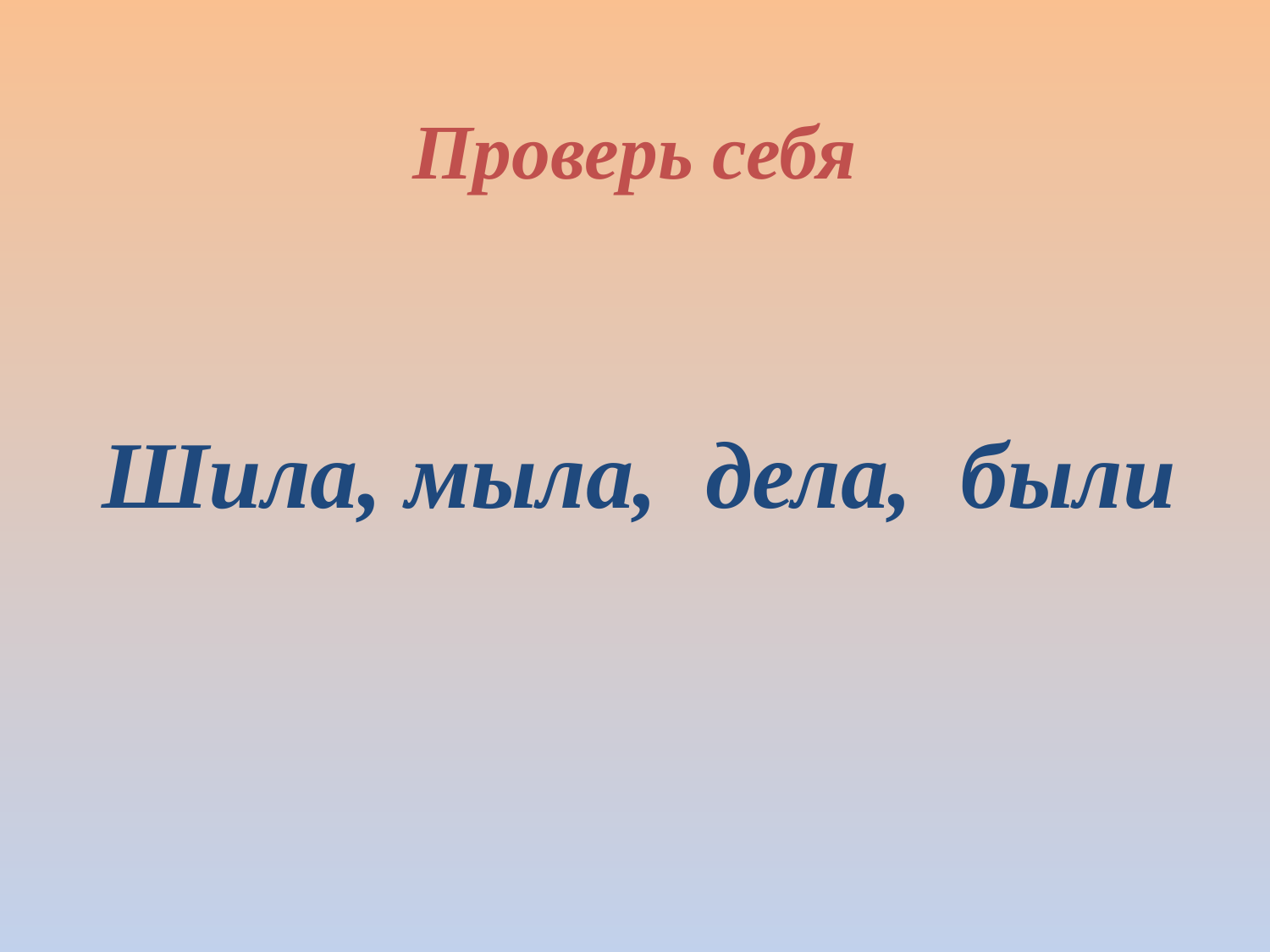

# Проверь себя
  Шила, мыла,  дела,  были